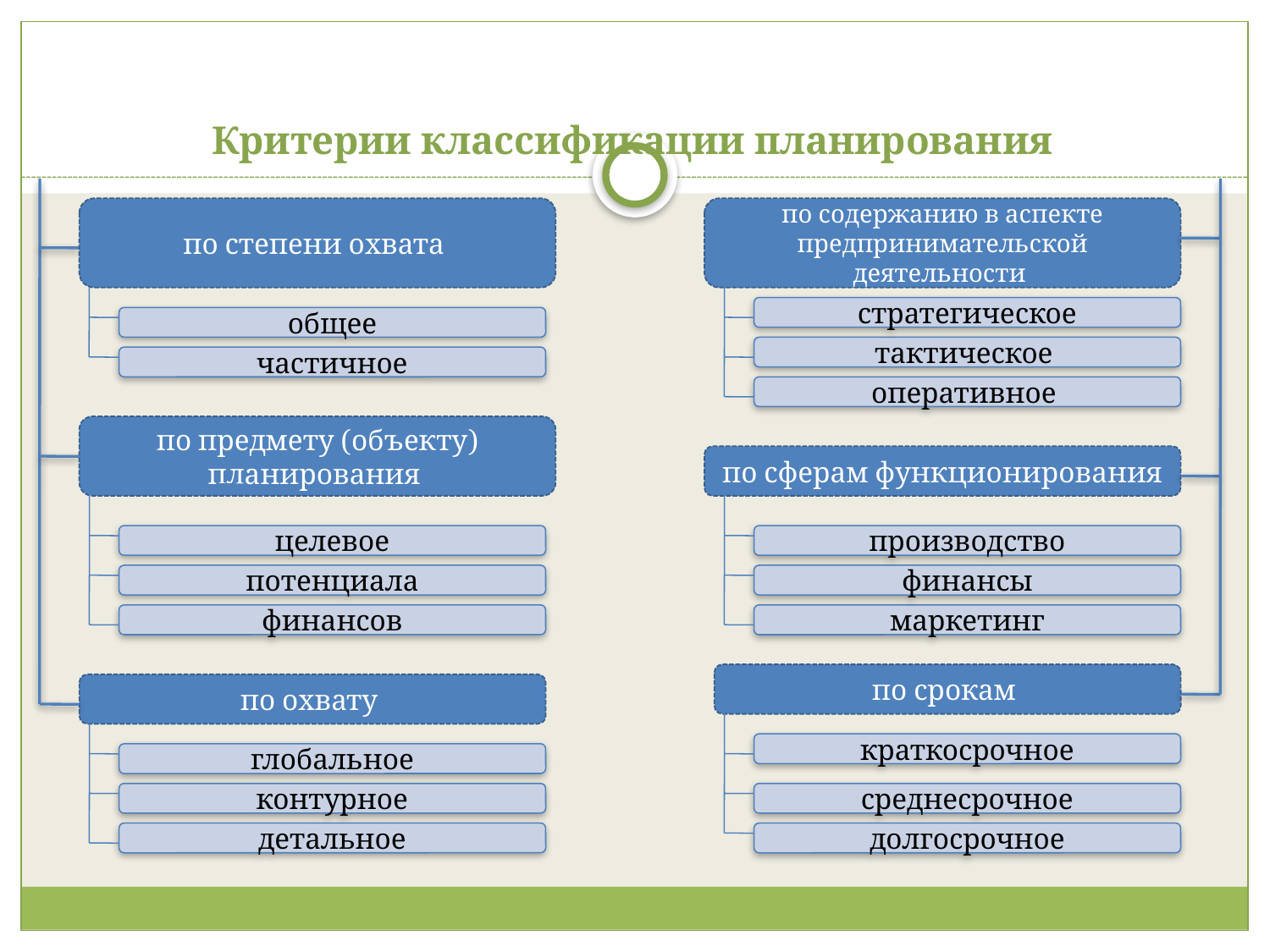

# Критерии классификации планирования
по степени охвата
по содержанию в аспекте предпринимательской деятельности

стратегическое
общее
тактическое
частичное
оперативное
по предмету (объекту) планирования
по сферам функционирования
целевое
производство
потенциала
финансы
финансов
маркетинг
по срокам
по охвату
краткосрочное
глобальное
контурное
среднесрочное
детальное
долгосрочное